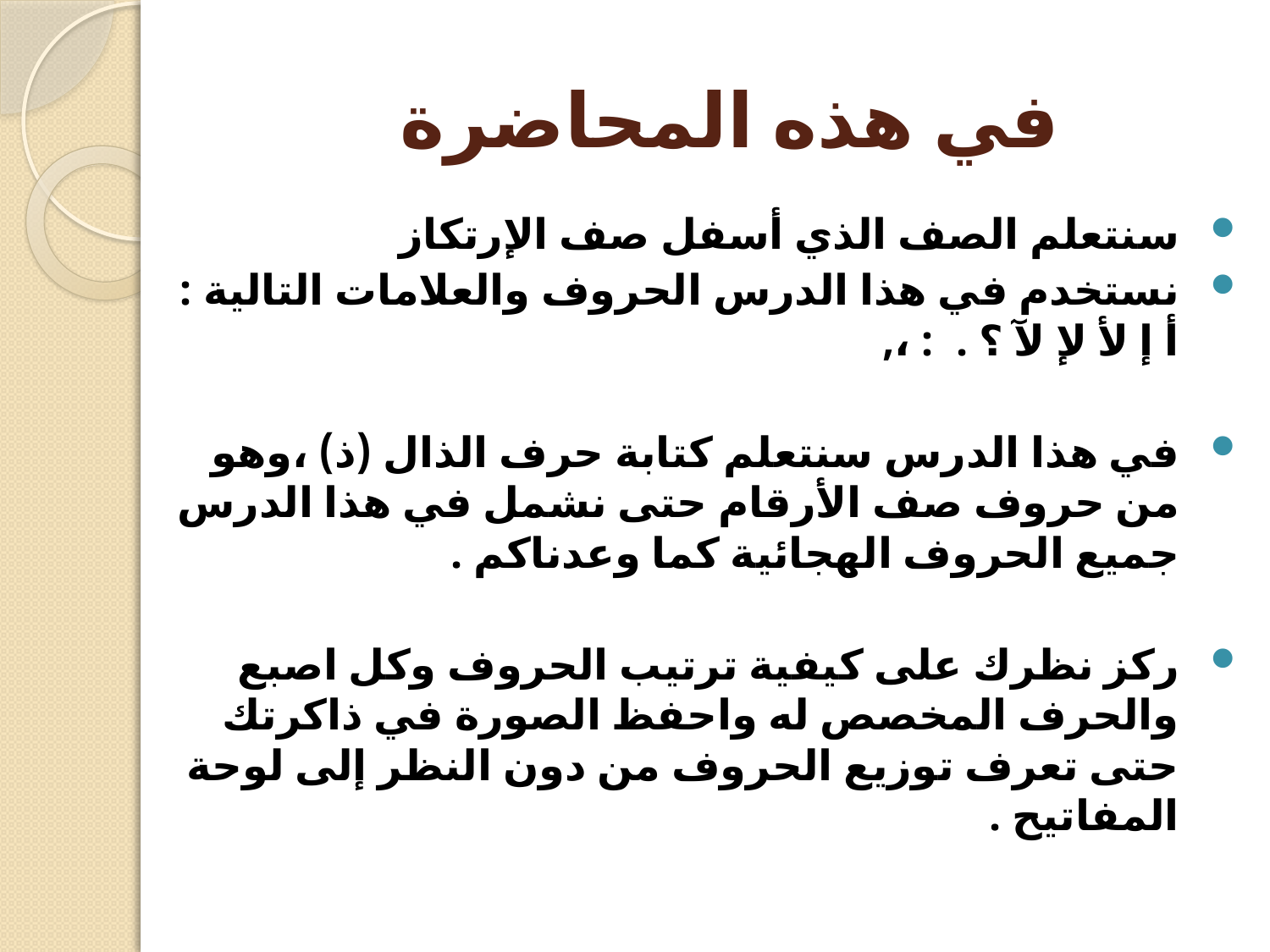

# في هذه المحاضرة
سنتعلم الصف الذي أسفل صف الإرتكاز
نستخدم في هذا الدرس الحروف والعلامات التالية :
أ إ لأ لإ لآ ؟ .  : ،,

في هذا الدرس سنتعلم كتابة حرف الذال (ذ) ،وهو من حروف صف الأرقام حتى نشمل في هذا الدرس جميع الحروف الهجائية كما وعدناكم .

ركز نظرك على كيفية ترتيب الحروف وكل اصبع والحرف المخصص له واحفظ الصورة في ذاكرتك حتى تعرف توزيع الحروف من دون النظر إلى لوحة المفاتيح .